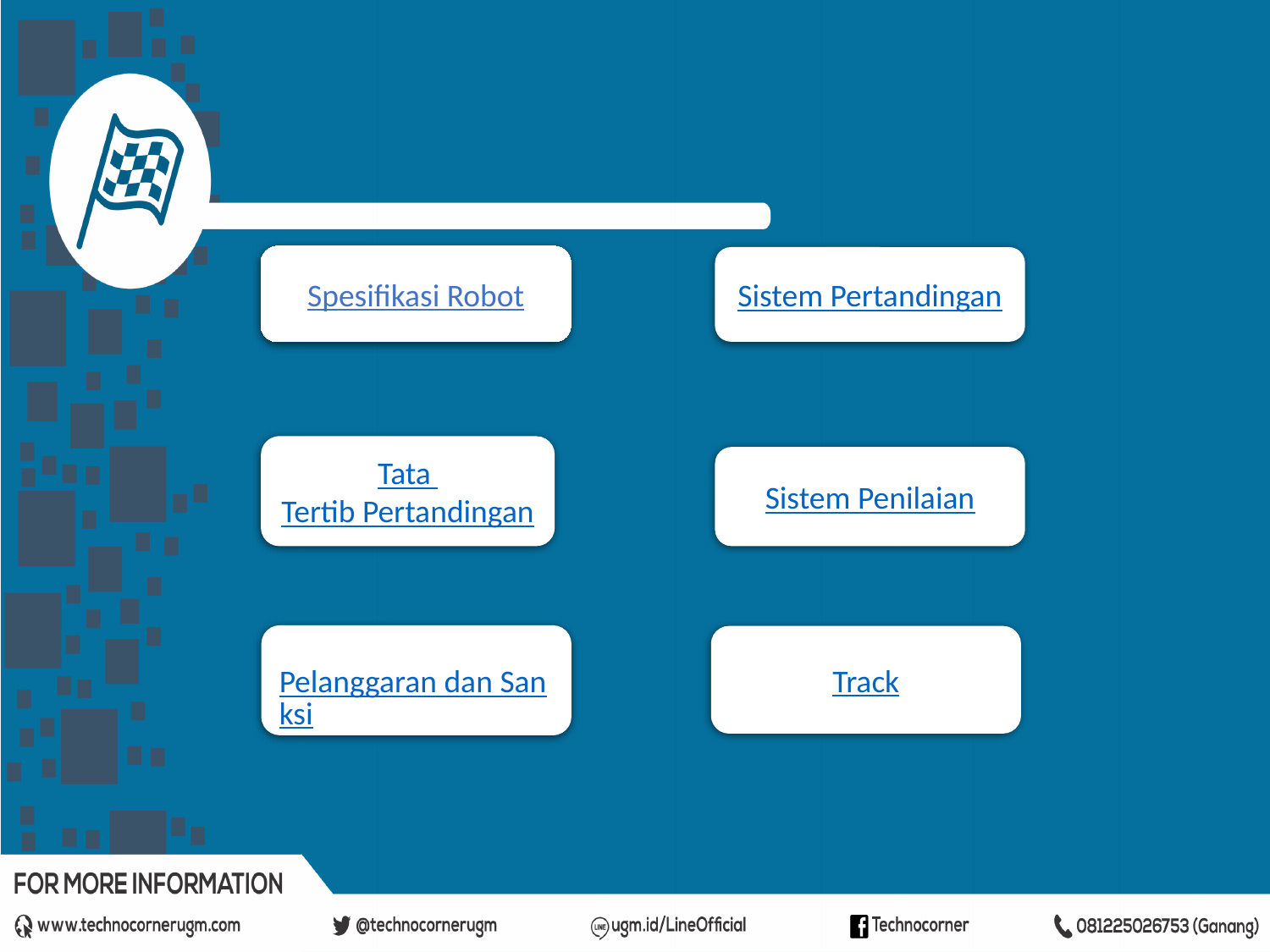

Spesifikasi Robot
Sistem Pertandingan

Tata Tertib Pertandingan

Sistem Penilaian
Pelanggaran dan Sanksi
Track